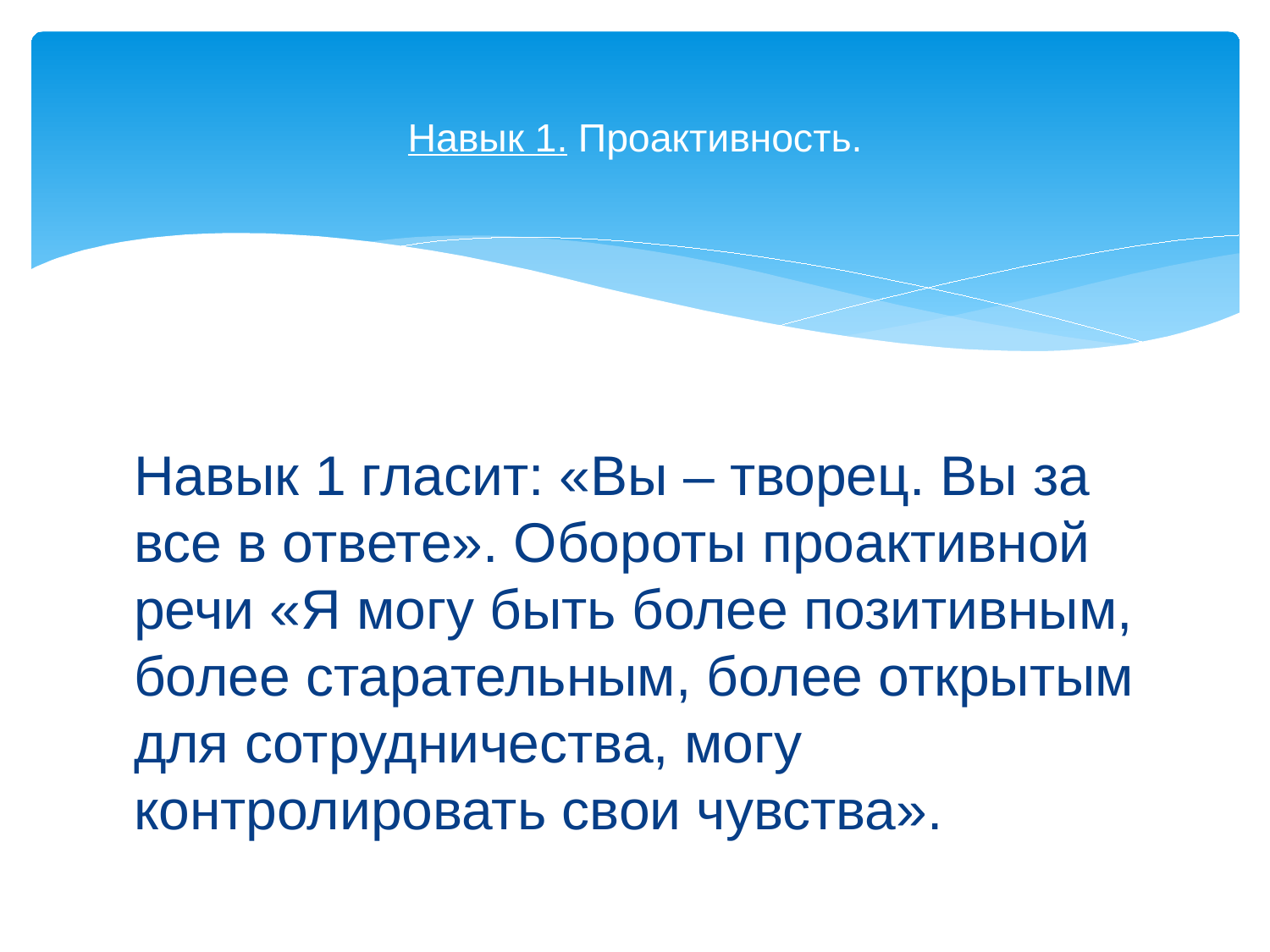

# Навык 1. Проактивность.

Навык 1 гласит: «Вы – творец. Вы за все в ответе». Обороты проактивной речи «Я могу быть более позитивным, более старательным, более открытым для сотрудничества, могу контролировать свои чувства».